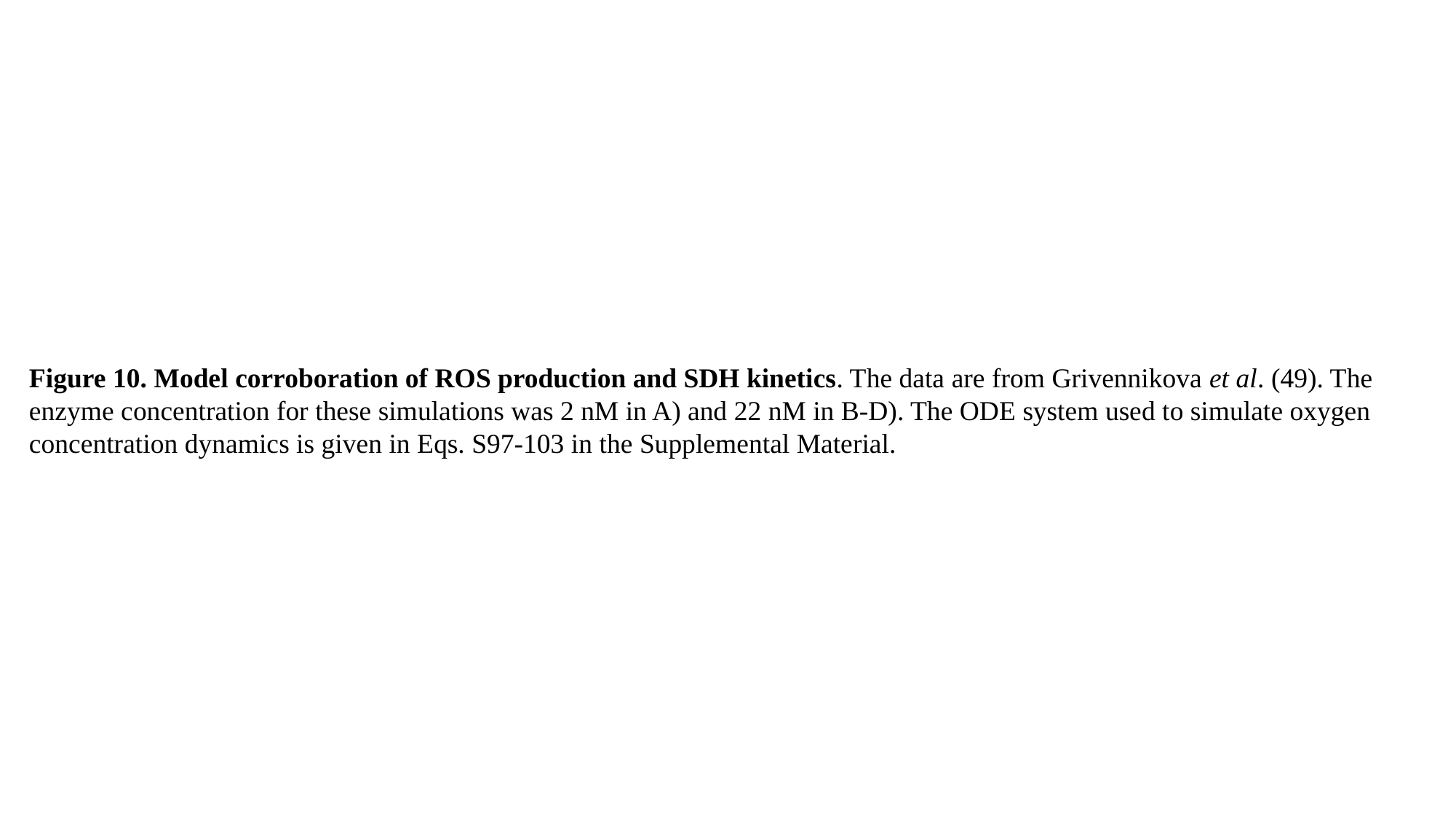

Figure 10. Model corroboration of ROS production and SDH kinetics. The data are from Grivennikova et al. (49). The enzyme concentration for these simulations was 2 nM in A) and 22 nM in B-D). The ODE system used to simulate oxygen concentration dynamics is given in Eqs. S97-103 in the Supplemental Material.